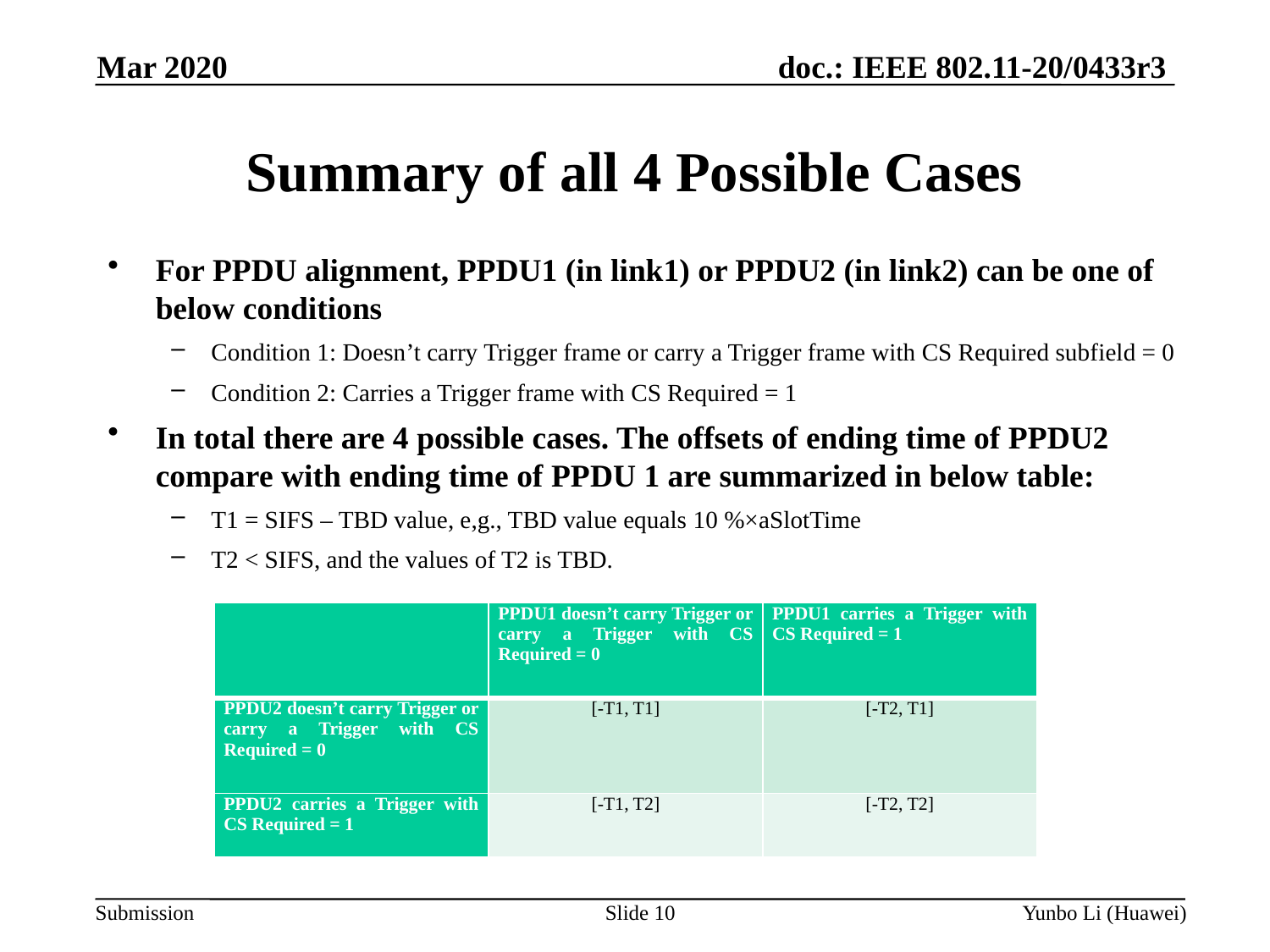

Mar 2020
Summary of all 4 Possible Cases
For PPDU alignment, PPDU1 (in link1) or PPDU2 (in link2) can be one of below conditions
Condition 1: Doesn’t carry Trigger frame or carry a Trigger frame with CS Required subfield = 0
Condition 2: Carries a Trigger frame with CS Required = 1
In total there are 4 possible cases. The offsets of ending time of PPDU2 compare with ending time of PPDU 1 are summarized in below table:
T1 = SIFS – TBD value, e,g., TBD value equals 10 %×aSlotTime
T2 < SIFS, and the values of T2 is TBD.

|  | PPDU1 doesn’t carry Trigger or carry a Trigger with CS Required = 0 | PPDU1 carries a Trigger with CS Required = 1 |
| --- | --- | --- |
| PPDU2 doesn’t carry Trigger or carry a Trigger with CS Required = 0 | [-T1, T1] | [-T2, T1] |
| PPDU2 carries a Trigger with CS Required = 1 | [-T1, T2] | [-T2, T2] |
Slide 10
Yunbo Li (Huawei)